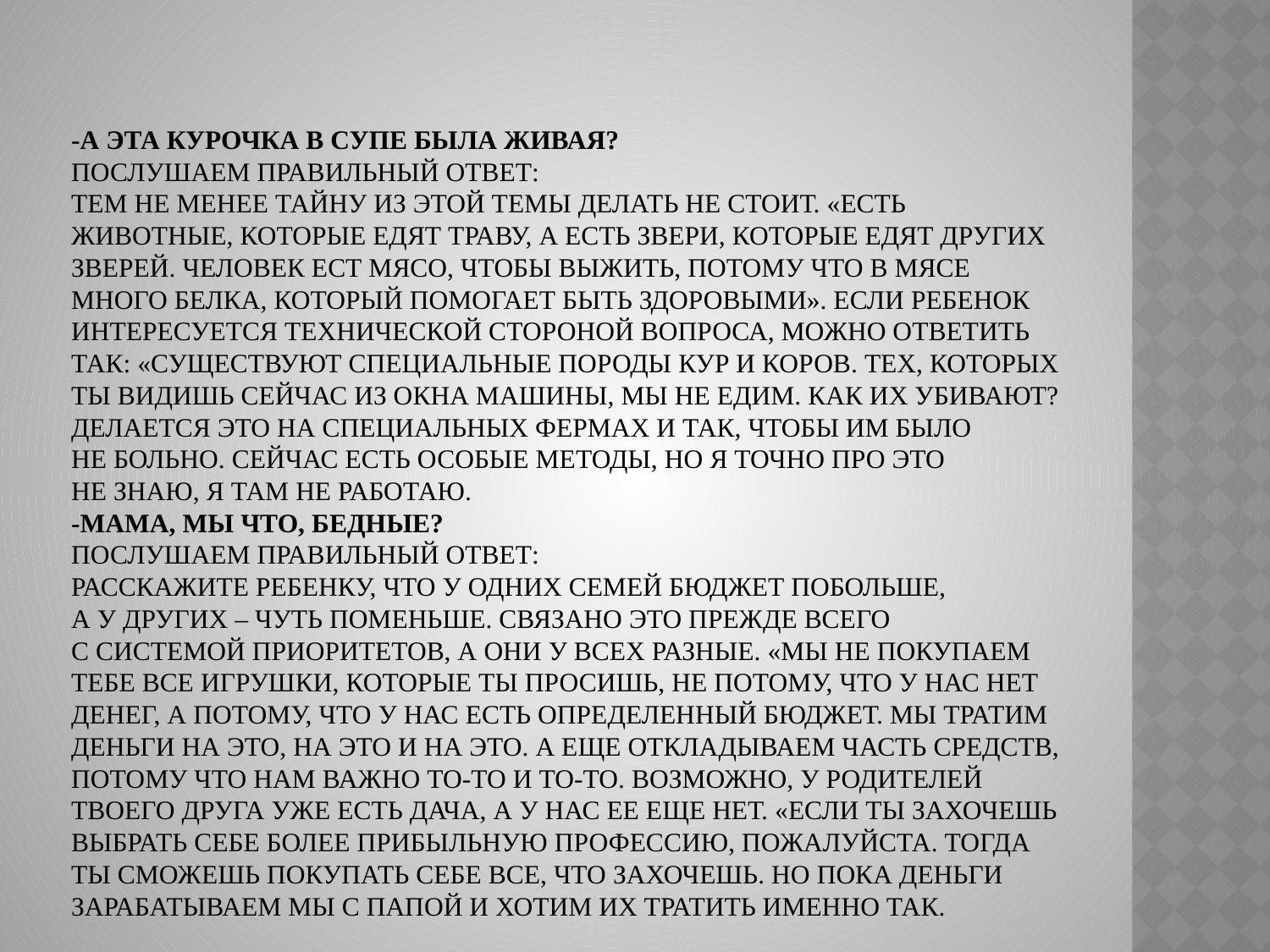

# -А ЭТА КУРОЧКА В СУПЕ БЫЛА ЖИВАЯ? ПОСЛУШАЕМ ПРАВИЛЬНЫЙ ОТВЕТ: Тем не менее тайну из этой темы делать не стоит. «Есть животные, которые едят траву, а есть звери, которые едят других зверей. Человек ест мясо, чтобы выжить, потому что в мясе много белка, который помогает быть здоровыми». Если ребенок интересуется технической стороной вопроса, можно ответить так: «Существуют специальные породы кур и коров. Тех, которых ты видишь сейчас из окна машины, мы не едим. Как их убивают? Делается это на специальных фермах и так, чтобы им было не больно. Сейчас есть особые методы, но я точно про это не знаю, я там не работаю. -МАМА, МЫ ЧТО, БЕДНЫЕ? ПОСЛУШАЕМ ПРАВИЛЬНЫЙ ОТВЕТ: Расскажите ребенку, что у одних семей бюджет побольше, а у других – чуть поменьше. Связано это прежде всего с системой приоритетов, а они у всех разные. «Мы не покупаем тебе все игрушки, которые ты просишь, не потому, что у нас нет денег, а потому, что у нас есть определенный бюджет. Мы тратим деньги на это, на это и на это. А еще откладываем часть средств, потому что нам важно то-то и то-то. Возможно, у родителей твоего друга уже есть дача, а у нас ее еще нет. «Если ты захочешь выбрать себе более прибыльную профессию, пожалуйста. Тогда ты сможешь покупать себе все, что захочешь. Но пока деньги зарабатываем мы с папой и хотим их тратить именно так.